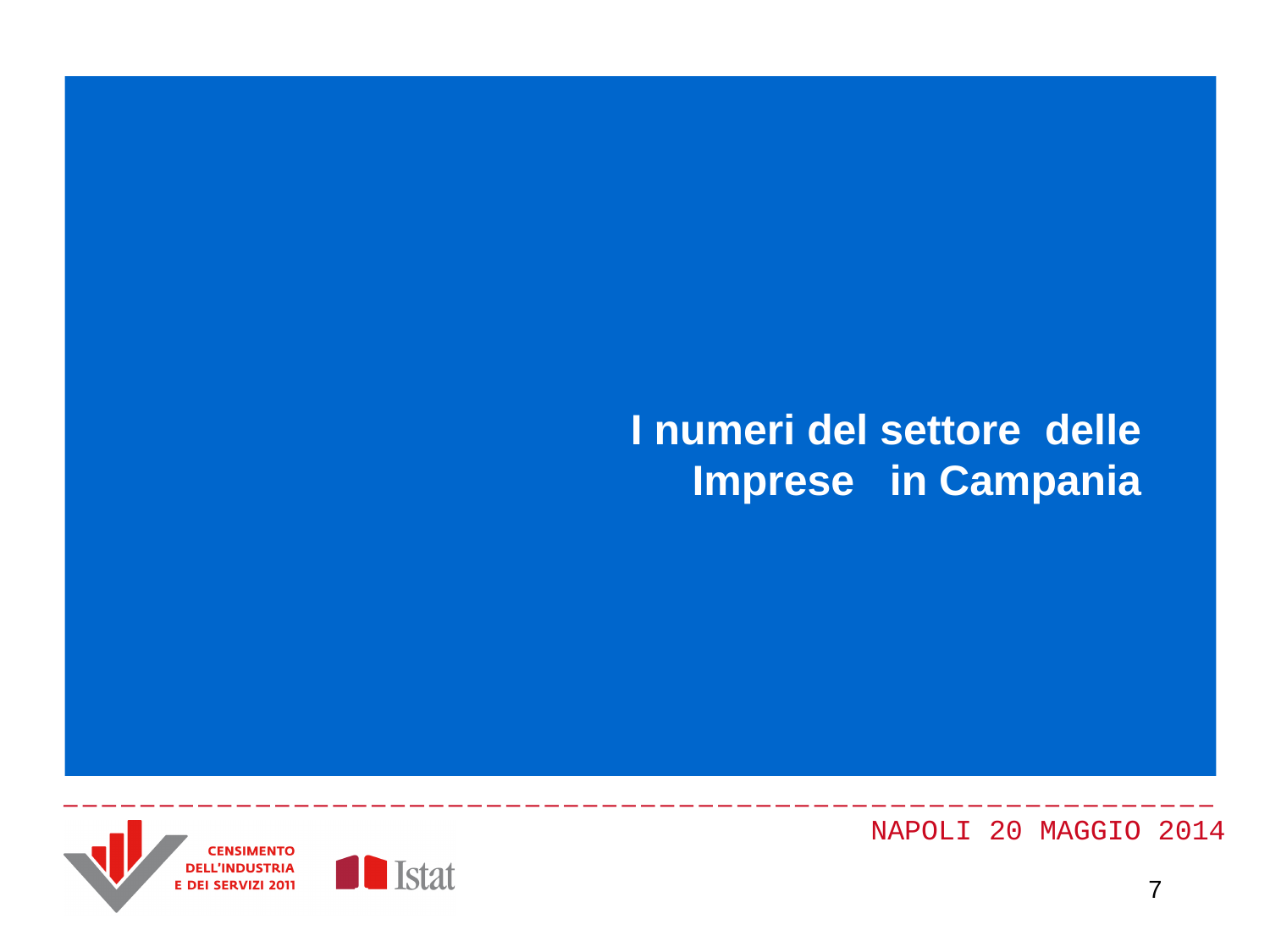

I numeri del settore  delle
Imprese   in Campania
7